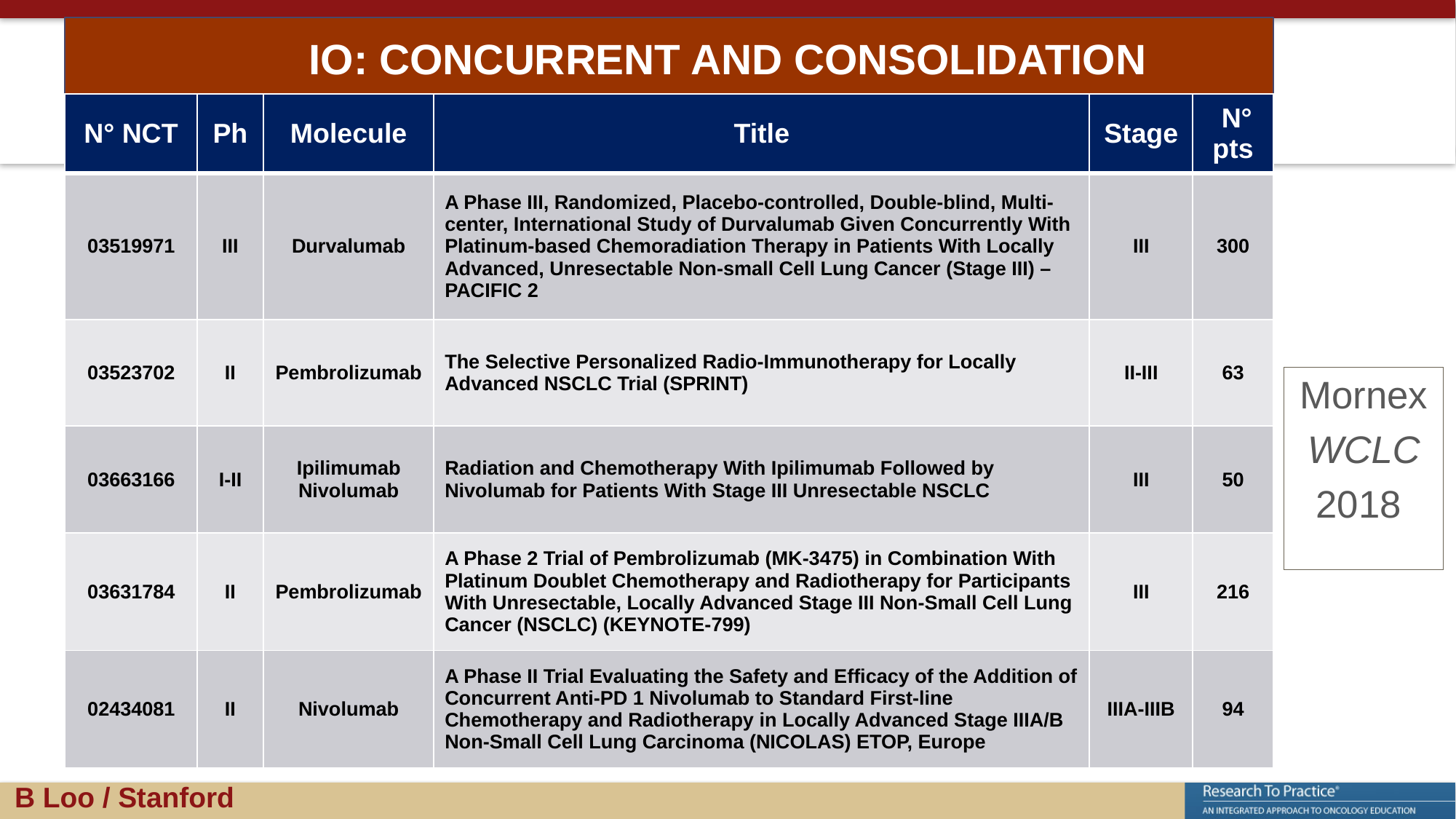

IO: CONCURRENT AND CONSOLIDATION
| N° NCT | Ph | Molecule | Title | Stage | N° pts |
| --- | --- | --- | --- | --- | --- |
| 03519971 | III | Durvalumab | A Phase III, Randomized, Placebo-controlled, Double-blind, Multi-center, International Study of Durvalumab Given Concurrently With Platinum-based Chemoradiation Therapy in Patients With Locally Advanced, Unresectable Non-small Cell Lung Cancer (Stage III) – PACIFIC 2 | III | 300 |
| 03523702 | II | Pembrolizumab | The Selective Personalized Radio-Immunotherapy for Locally Advanced NSCLC Trial (SPRINT) | II-III | 63 |
| 03663166 | I-II | Ipilimumab Nivolumab | Radiation and Chemotherapy With Ipilimumab Followed by Nivolumab for Patients With Stage III Unresectable NSCLC | III | 50 |
| 03631784 | II | Pembrolizumab | A Phase 2 Trial of Pembrolizumab (MK-3475) in Combination With Platinum Doublet Chemotherapy and Radiotherapy for Participants With Unresectable, Locally Advanced Stage III Non-Small Cell Lung Cancer (NSCLC) (KEYNOTE-799) | III | 216 |
| 02434081 | II | Nivolumab | A Phase II Trial Evaluating the Safety and Efficacy of the Addition of Concurrent Anti-PD 1 Nivolumab to Standard First-line Chemotherapy and Radiotherapy in Locally Advanced Stage IIIA/B Non-Small Cell Lung Carcinoma (NICOLAS) ETOP, Europe | IIIA-IIIB | 94 |
Mornex
WCLC
2018
B Loo / Stanford